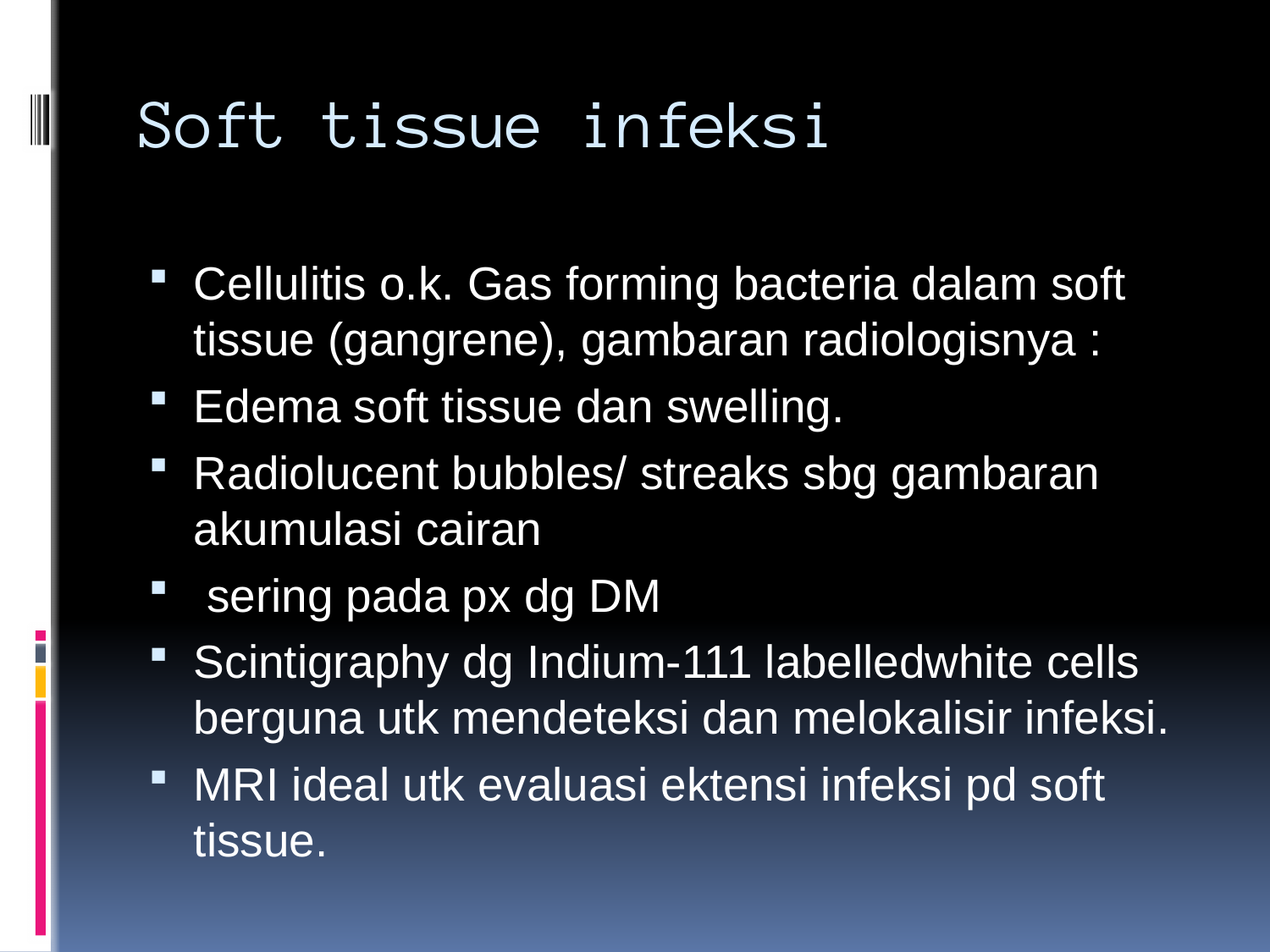

# Soft tissue infeksi
Cellulitis o.k. Gas forming bacteria dalam soft tissue (gangrene), gambaran radiologisnya :
Edema soft tissue dan swelling.
Radiolucent bubbles/ streaks sbg gambaran akumulasi cairan
 sering pada px dg DM
Scintigraphy dg Indium-111 labelledwhite cells berguna utk mendeteksi dan melokalisir infeksi.
MRI ideal utk evaluasi ektensi infeksi pd soft tissue.